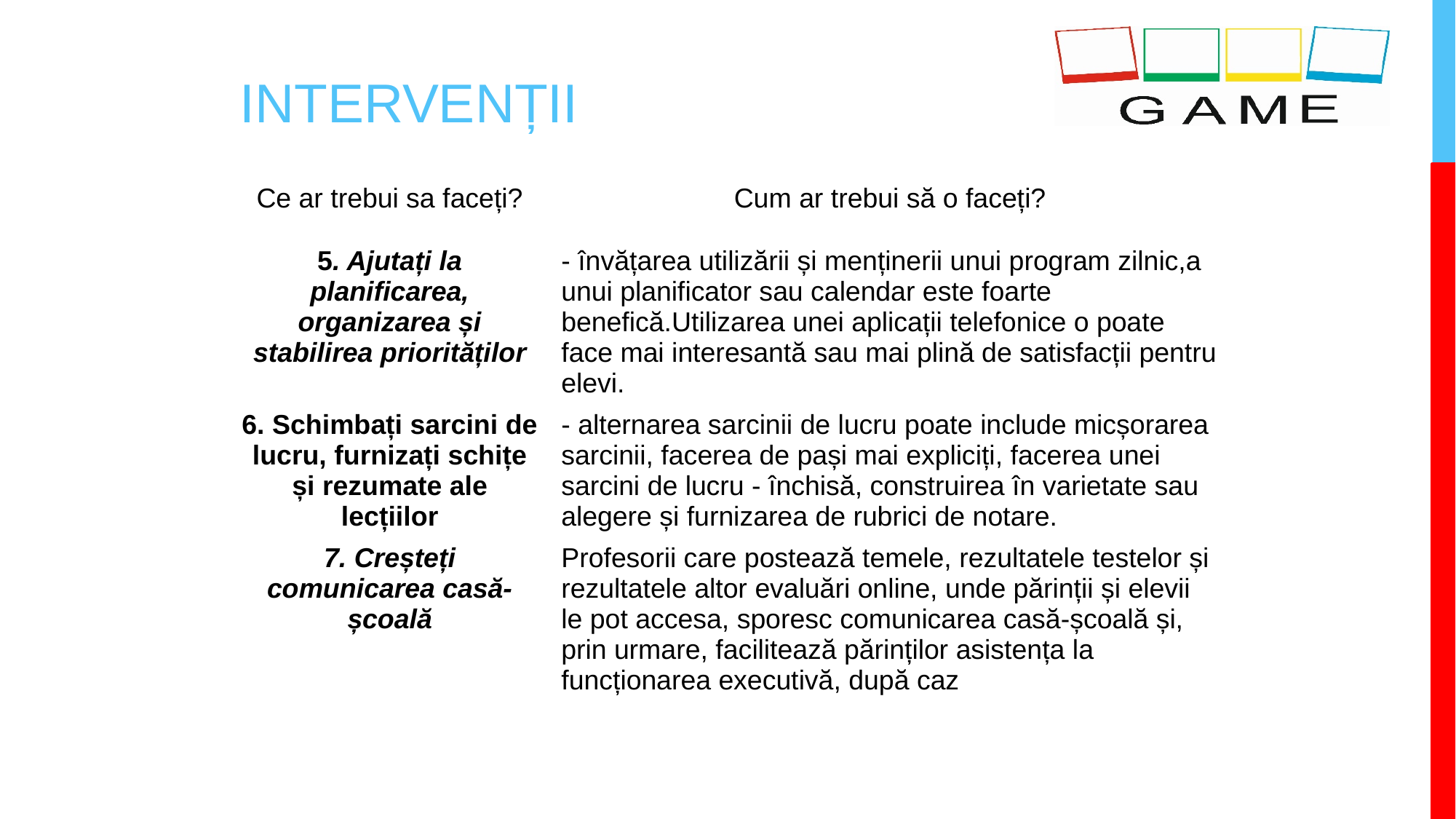

# INTERVENȚII
| Ce ar trebui sa faceți? | Cum ar trebui să o faceți? |
| --- | --- |
| 5. Ajutați la planificarea, organizarea și stabilirea priorităților | - învățarea utilizării și menținerii unui program zilnic,a unui planificator sau calendar este foarte benefică.Utilizarea unei aplicații telefonice o poate face mai interesantă sau mai plină de satisfacții pentru elevi. |
| 6. Schimbați sarcini de lucru, furnizați schițe și rezumate ale lecțiilor | - alternarea sarcinii de lucru poate include micșorarea sarcinii, facerea de pași mai expliciți, facerea unei sarcini de lucru - închisă, construirea în varietate sau alegere și furnizarea de rubrici de notare. |
| 7. Creșteți comunicarea casă-școală | Profesorii care postează temele, rezultatele testelor și rezultatele altor evaluări online, unde părinții și elevii le pot accesa, sporesc comunicarea casă-școală și, prin urmare, facilitează părinților asistența la funcționarea executivă, după caz |